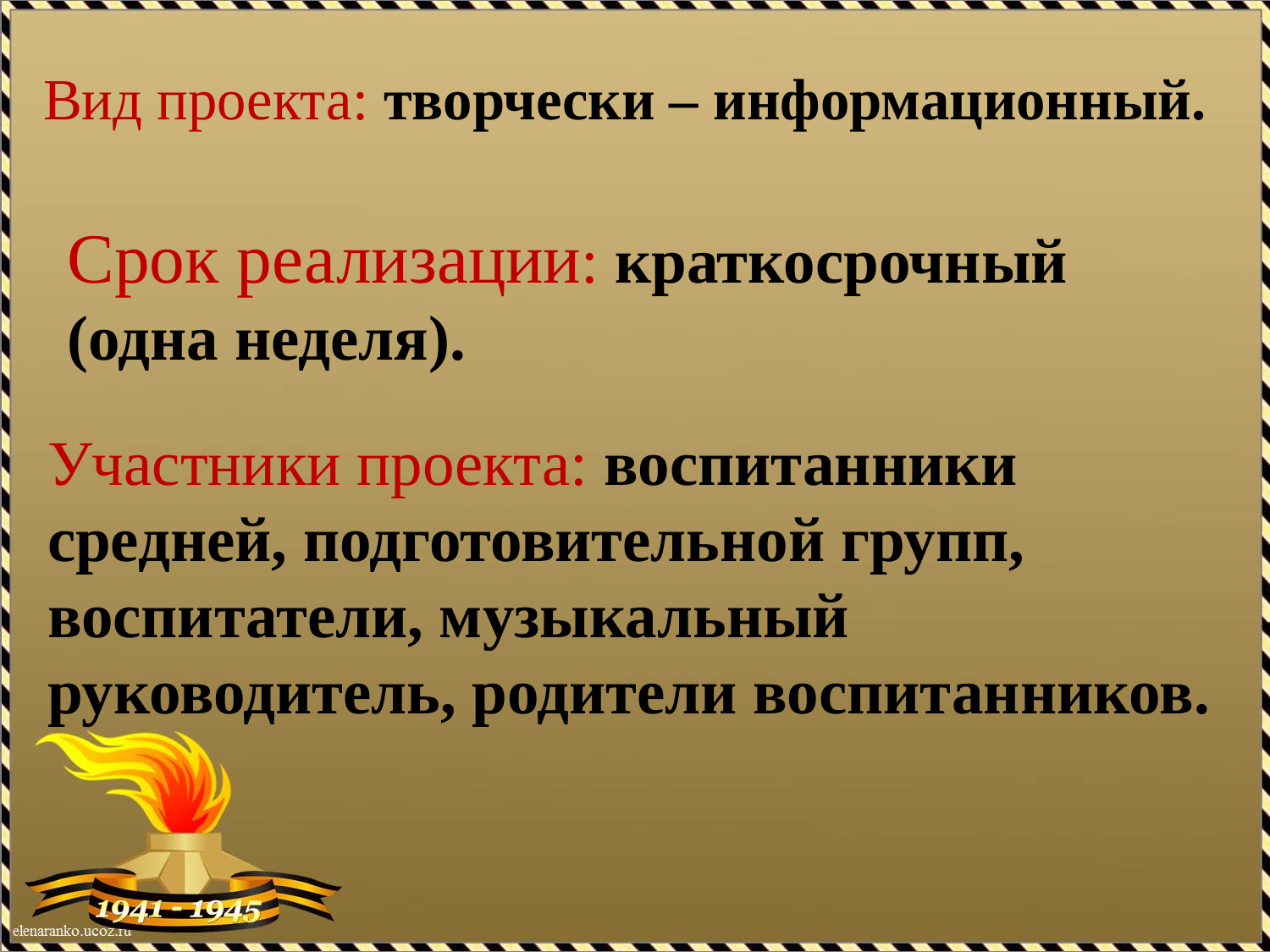

# Вид проекта: творчески – информационный.
Срок реализации: краткосрочный (одна неделя).
Участники проекта: воспитанники средней, подготовительной групп, воспитатели, музыкальный руководитель, родители воспитанников.